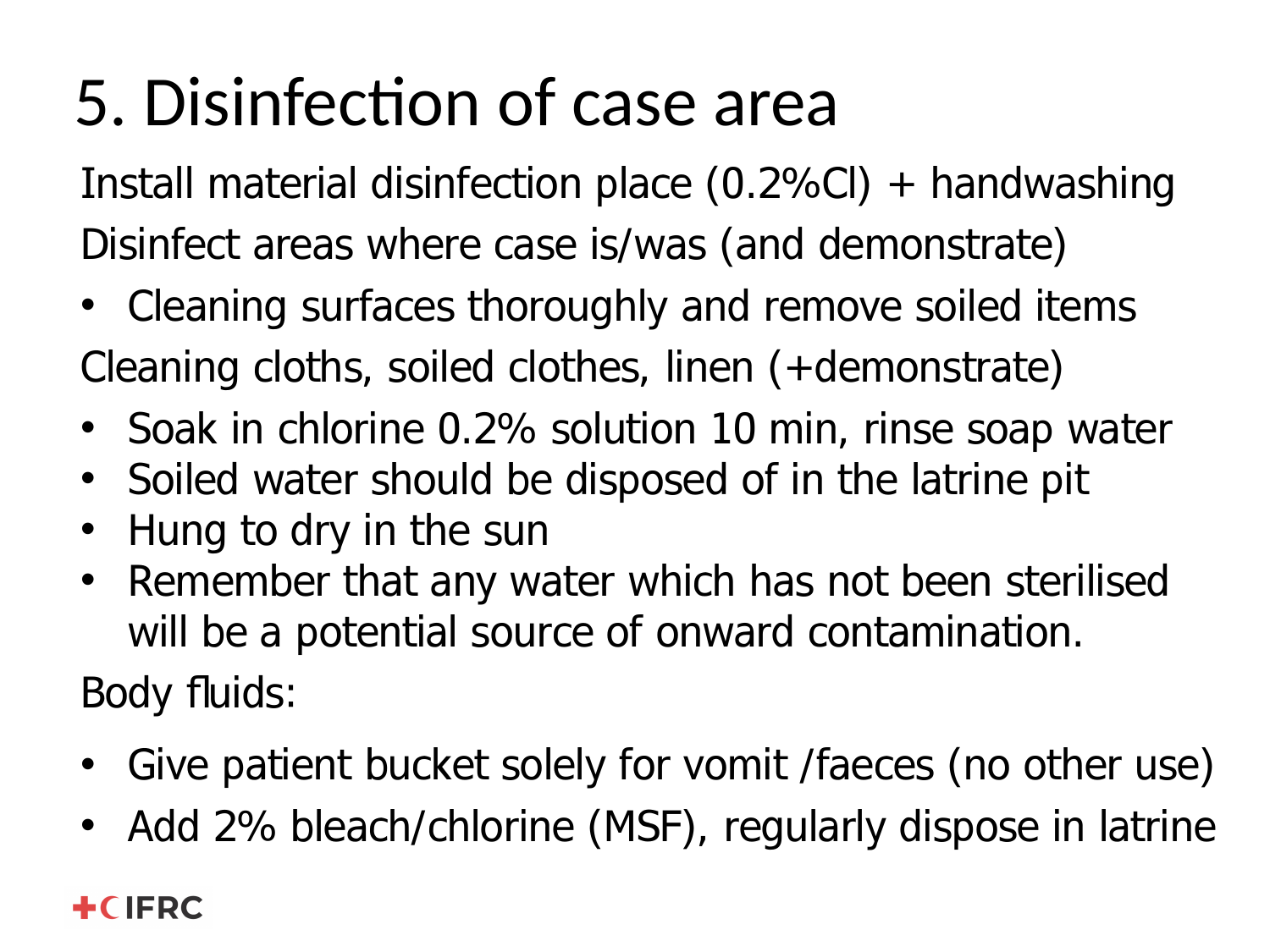

# 5. Disinfection of case area
Install material disinfection place (0.2%Cl) + handwashing
Disinfect areas where case is/was (and demonstrate)
Cleaning surfaces thoroughly and remove soiled items
Cleaning cloths, soiled clothes, linen (+demonstrate)
Soak in chlorine 0.2% solution 10 min, rinse soap water
Soiled water should be disposed of in the latrine pit
Hung to dry in the sun
Remember that any water which has not been sterilised will be a potential source of onward contamination.
Body fluids:
Give patient bucket solely for vomit /faeces (no other use)
Add 2% bleach/chlorine (MSF), regularly dispose in latrine